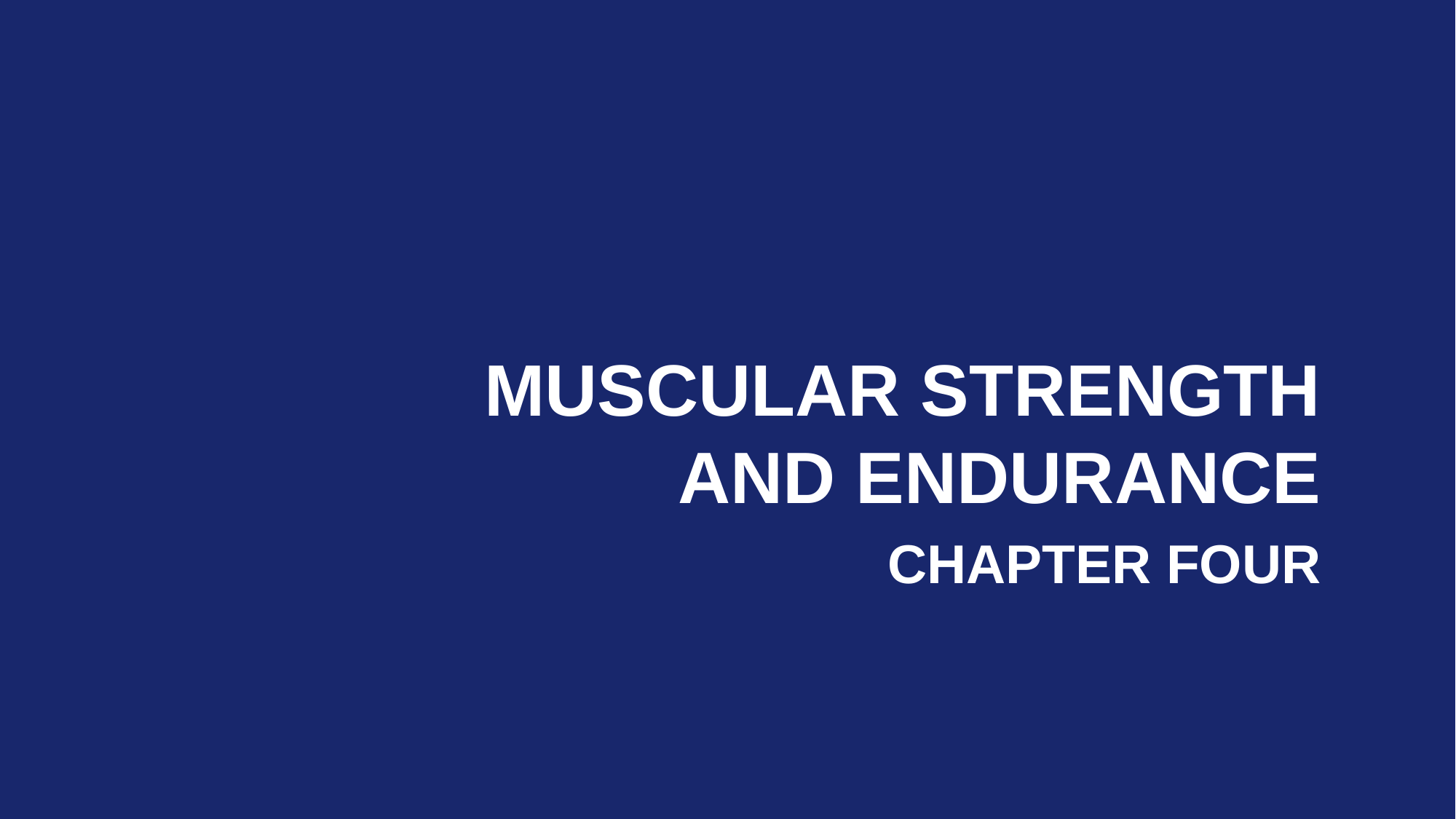

# Muscular strength and Endurance
Chapter Four